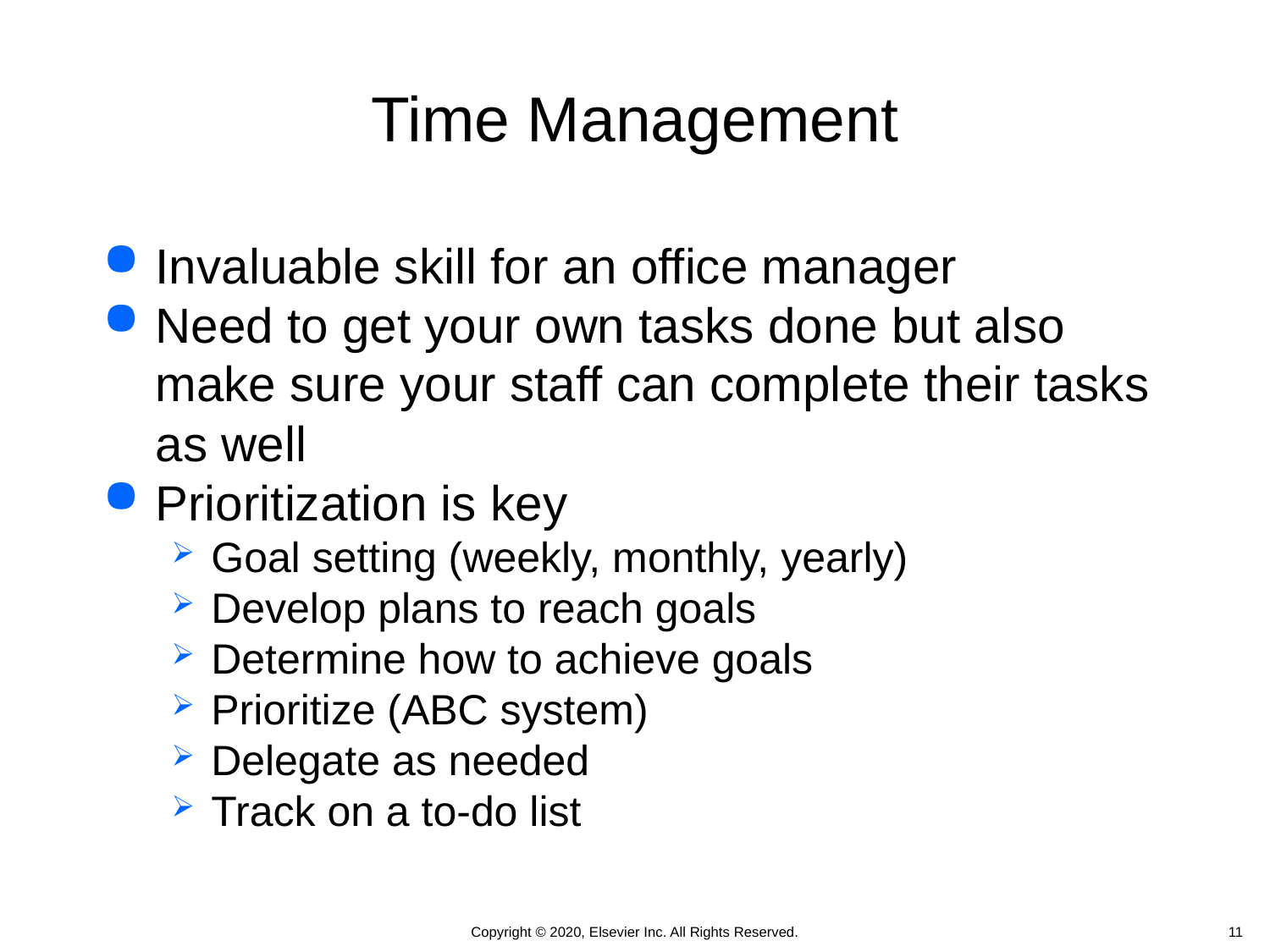

# Time Management
Invaluable skill for an office manager
Need to get your own tasks done but also make sure your staff can complete their tasks as well
Prioritization is key
Goal setting (weekly, monthly, yearly)
Develop plans to reach goals
Determine how to achieve goals
Prioritize (ABC system)
Delegate as needed
Track on a to-do list
 11